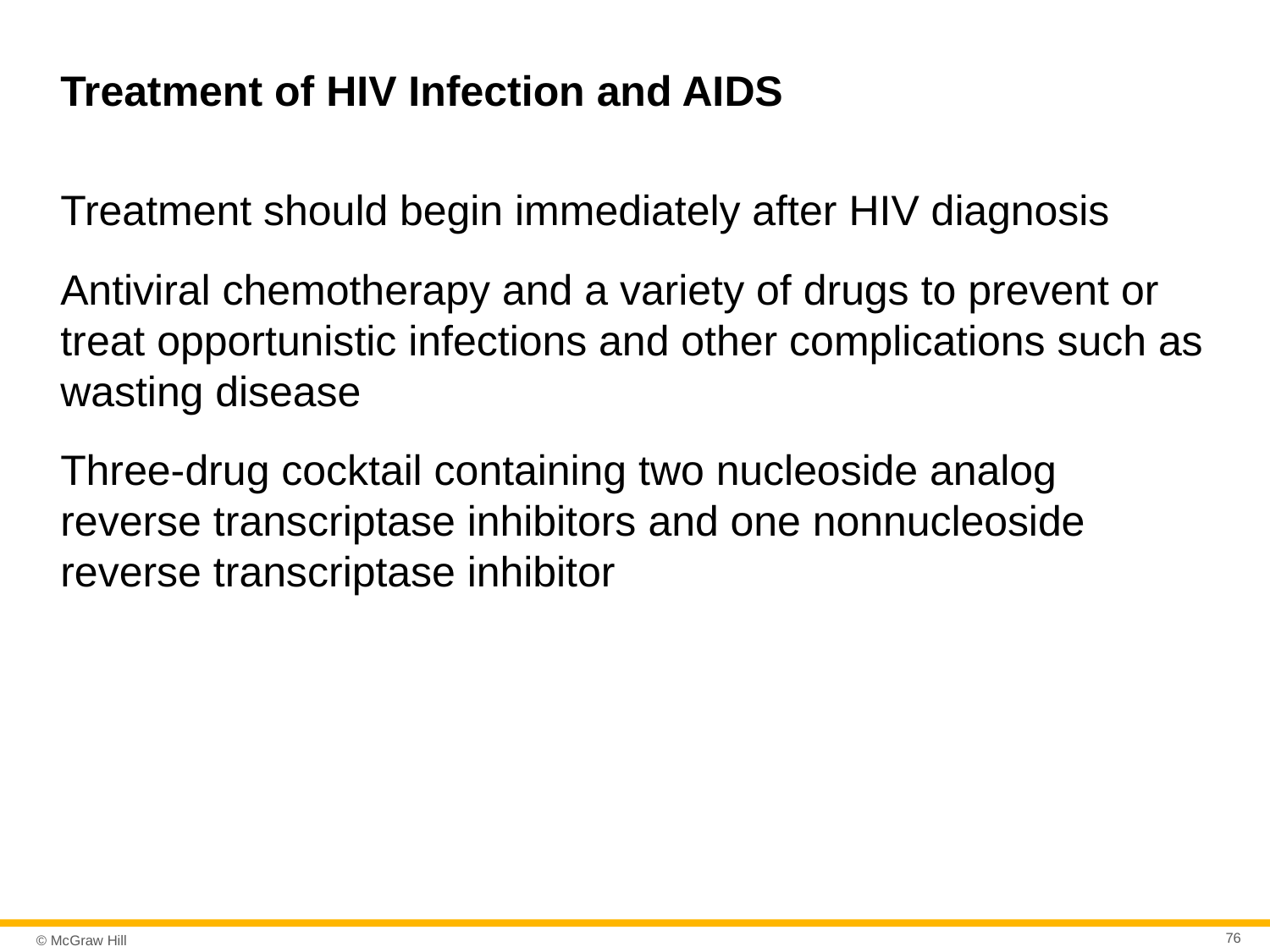

# Treatment of HIV Infection and AIDS
Treatment should begin immediately after HIV diagnosis
Antiviral chemotherapy and a variety of drugs to prevent or treat opportunistic infections and other complications such as wasting disease
Three-drug cocktail containing two nucleoside analog reverse transcriptase inhibitors and one nonnucleoside reverse transcriptase inhibitor